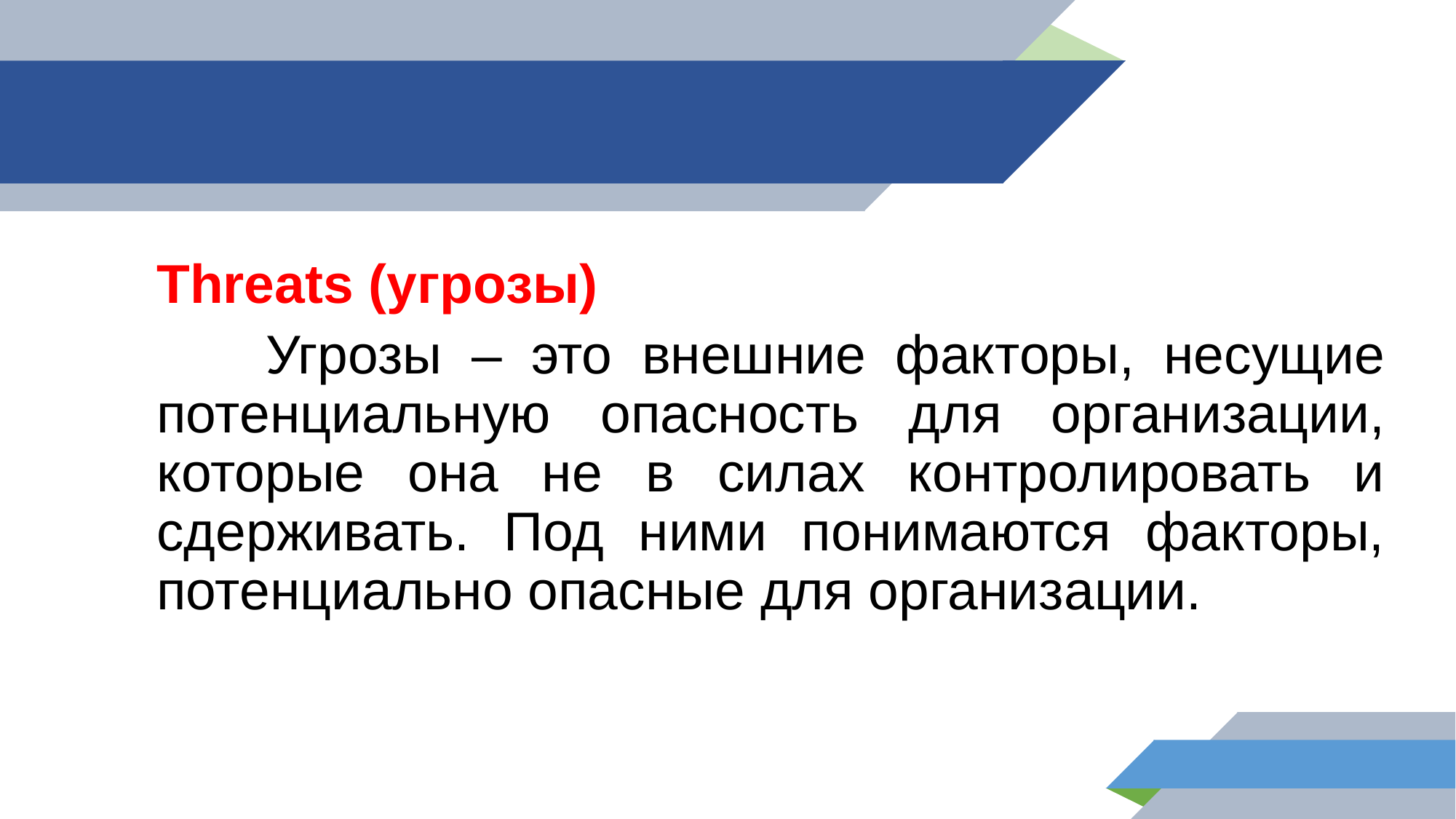

Threats (угрозы)
	Угрозы – это внешние факторы, несущие потенциальную опасность для организации, которые она не в силах контролировать и сдерживать. Под ними понимаются факторы, потенциально опасные для организации.